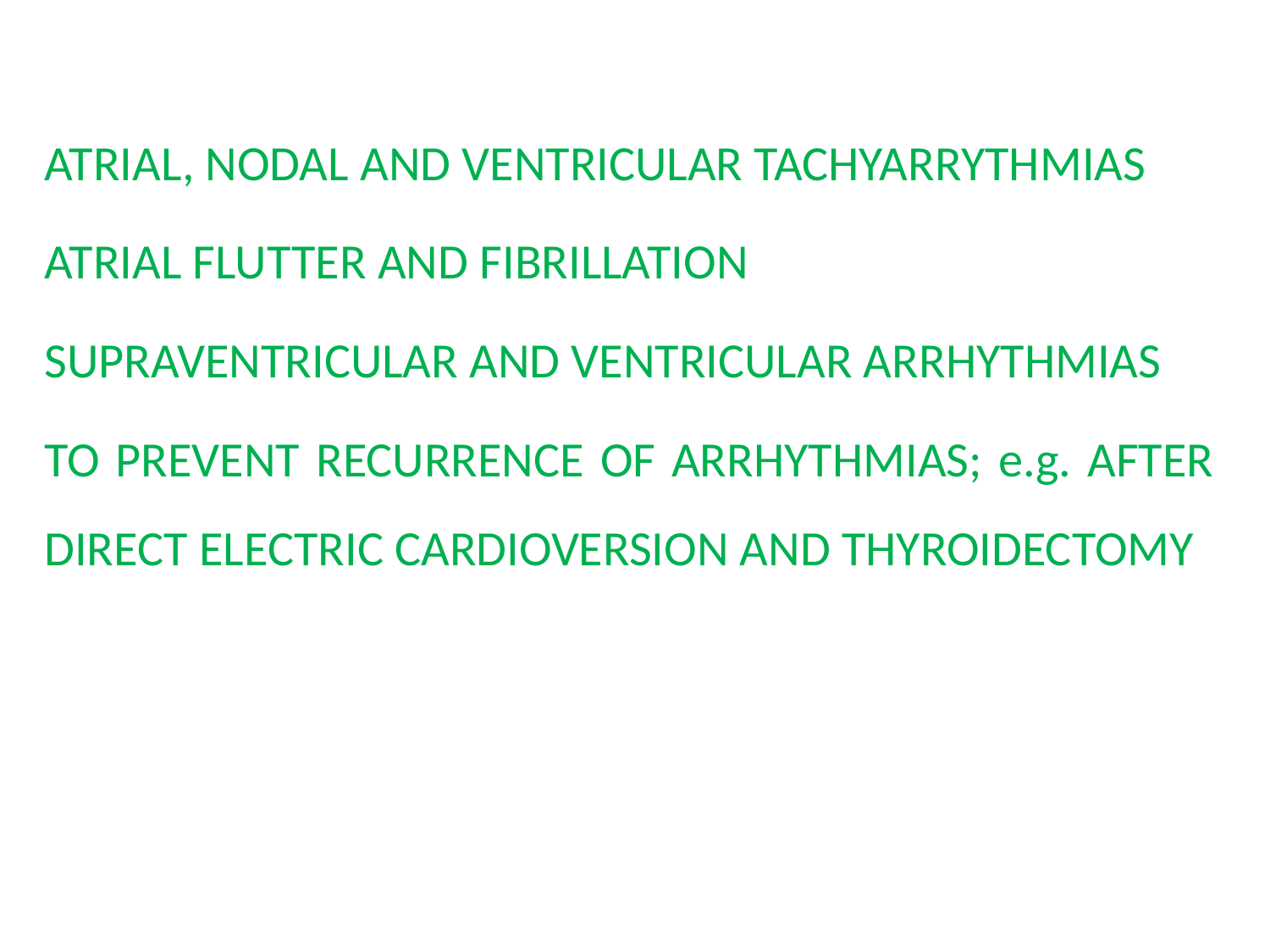

ATRIAL, NODAL AND VENTRICULAR TACHYARRYTHMIAS
ATRIAL FLUTTER AND FIBRILLATION
SUPRAVENTRICULAR AND VENTRICULAR ARRHYTHMIAS
TO PREVENT RECURRENCE OF ARRHYTHMIAS; e.g. AFTER DIRECT ELECTRIC CARDIOVERSION AND THYROIDECTOMY